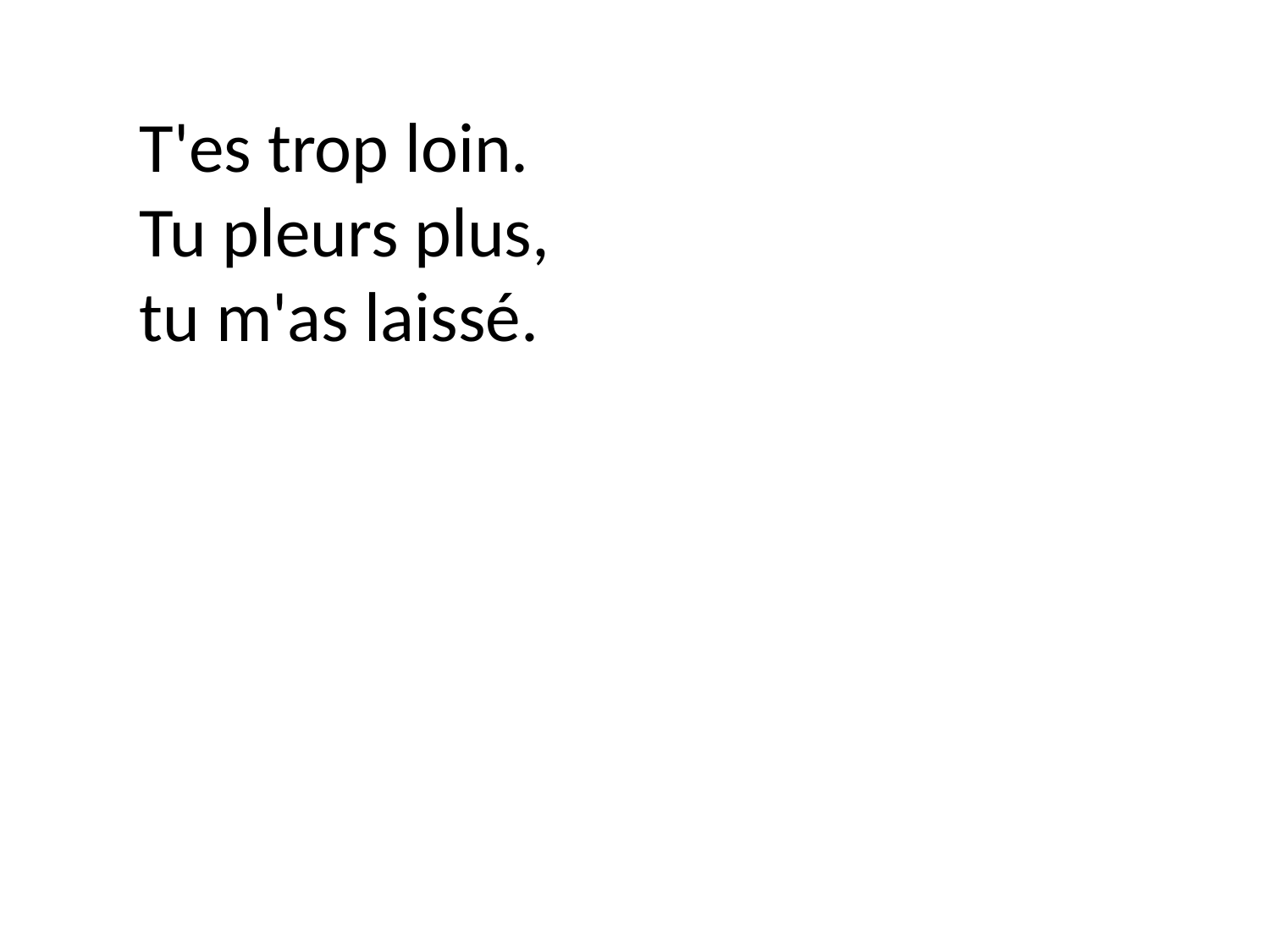

T'es trop loin.
Tu pleurs plus,
tu m'as laissé.